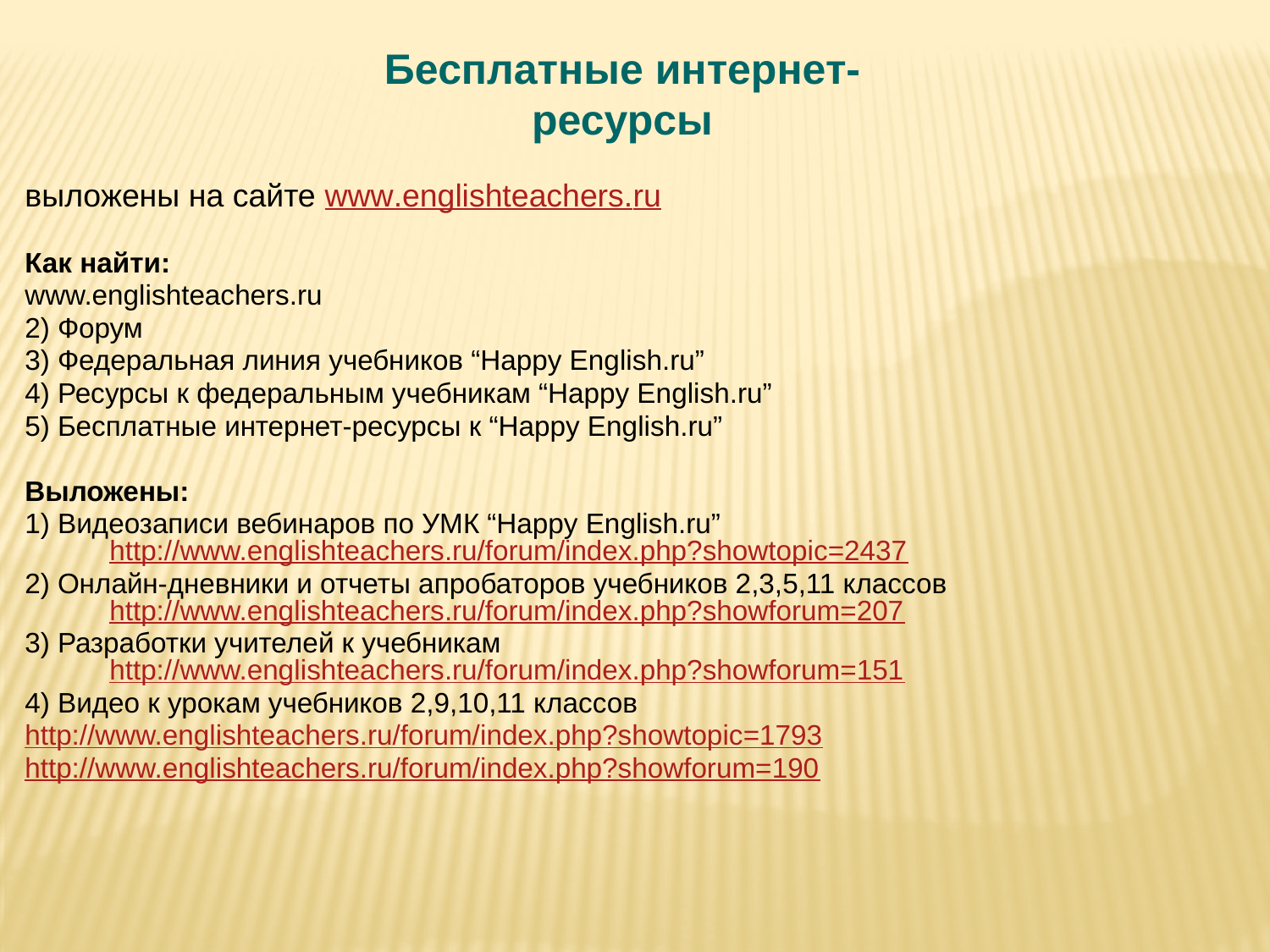

Бесплатные интернет-ресурсы
выложены на сайте www.englishteachers.ru

Как найти:
www.englishteachers.ru
2) Форум
3) Федеральная линия учебников “Happy English.ru”
4) Ресурсы к федеральным учебникам “Happy English.ru”
5) Бесплатные интернет-ресурсы к “Happy English.ru”

Выложены:
1) Видеозаписи вебинаров по УМК “Happy English.ru” http://www.englishteachers.ru/forum/index.php?showtopic=2437
2) Онлайн-дневники и отчеты апробаторов учебников 2,3,5,11 классов http://www.englishteachers.ru/forum/index.php?showforum=207
3) Разработки учителей к учебникам http://www.englishteachers.ru/forum/index.php?showforum=151
4) Видео к урокам учебников 2,9,10,11 классов
http://www.englishteachers.ru/forum/index.php?showtopic=1793
http://www.englishteachers.ru/forum/index.php?showforum=190